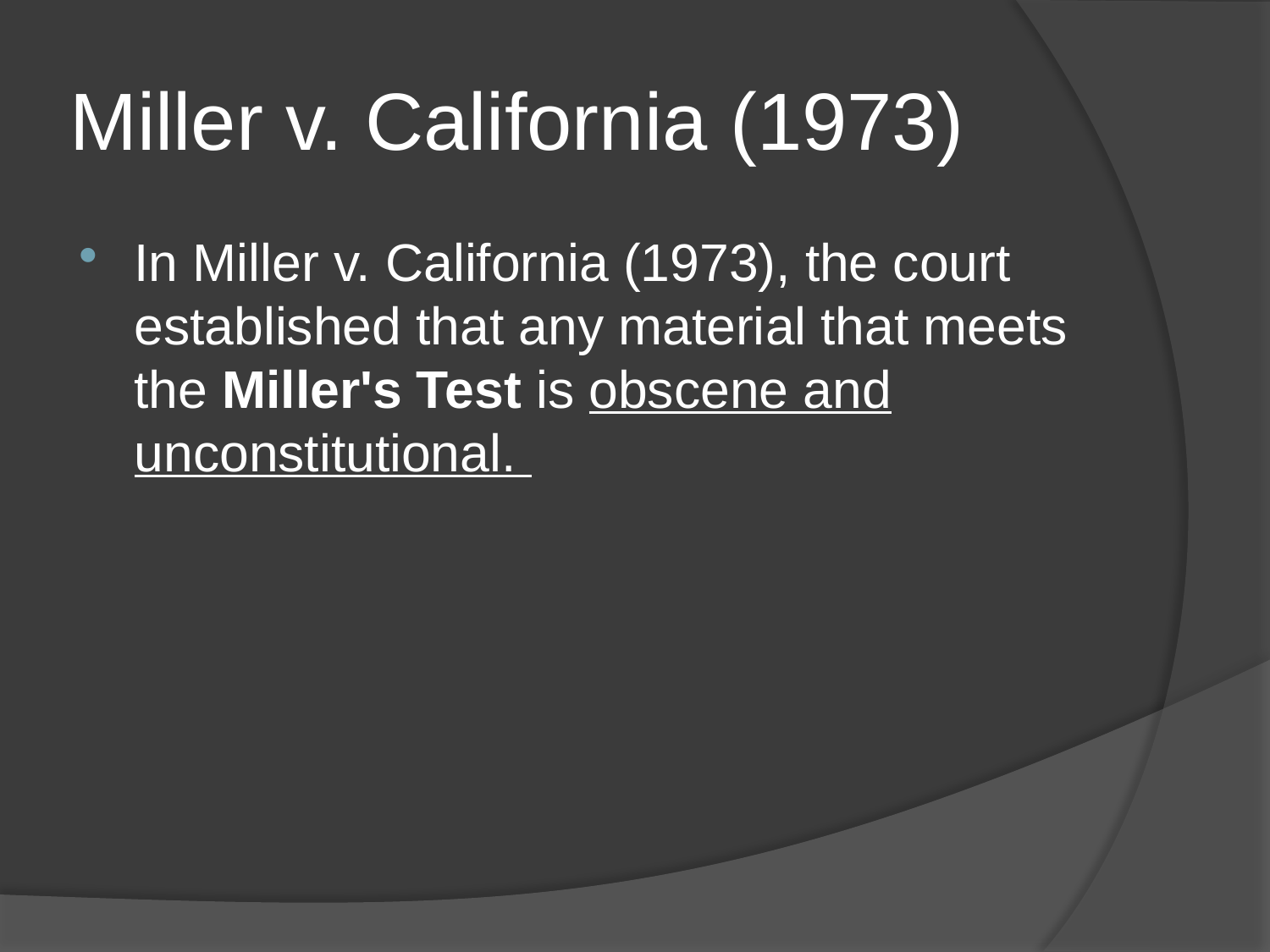

# Miller v. California (1973)
In Miller v. California (1973), the court established that any material that meets the Miller's Test is obscene and unconstitutional.